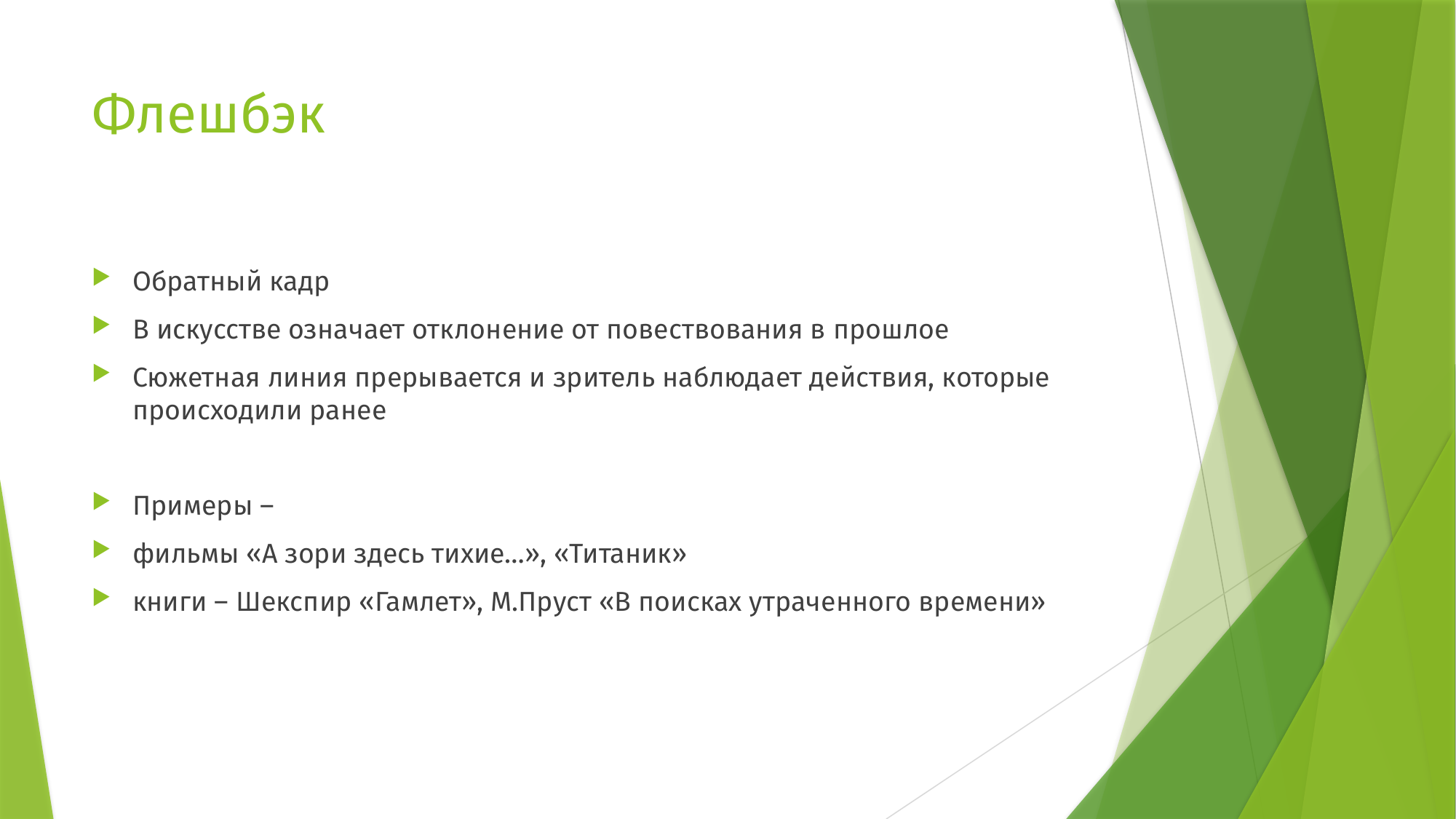

# Флешбэк
Обратный кадр
В искусстве означает отклонение от повествования в прошлое
Сюжетная линия прерывается и зритель наблюдает действия, которые происходили ранее

Примеры –
фильмы «А зори здесь тихие…», «Титаник»
книги – Шекспир «Гамлет», М.Пруст «В поисках утраченного времени»